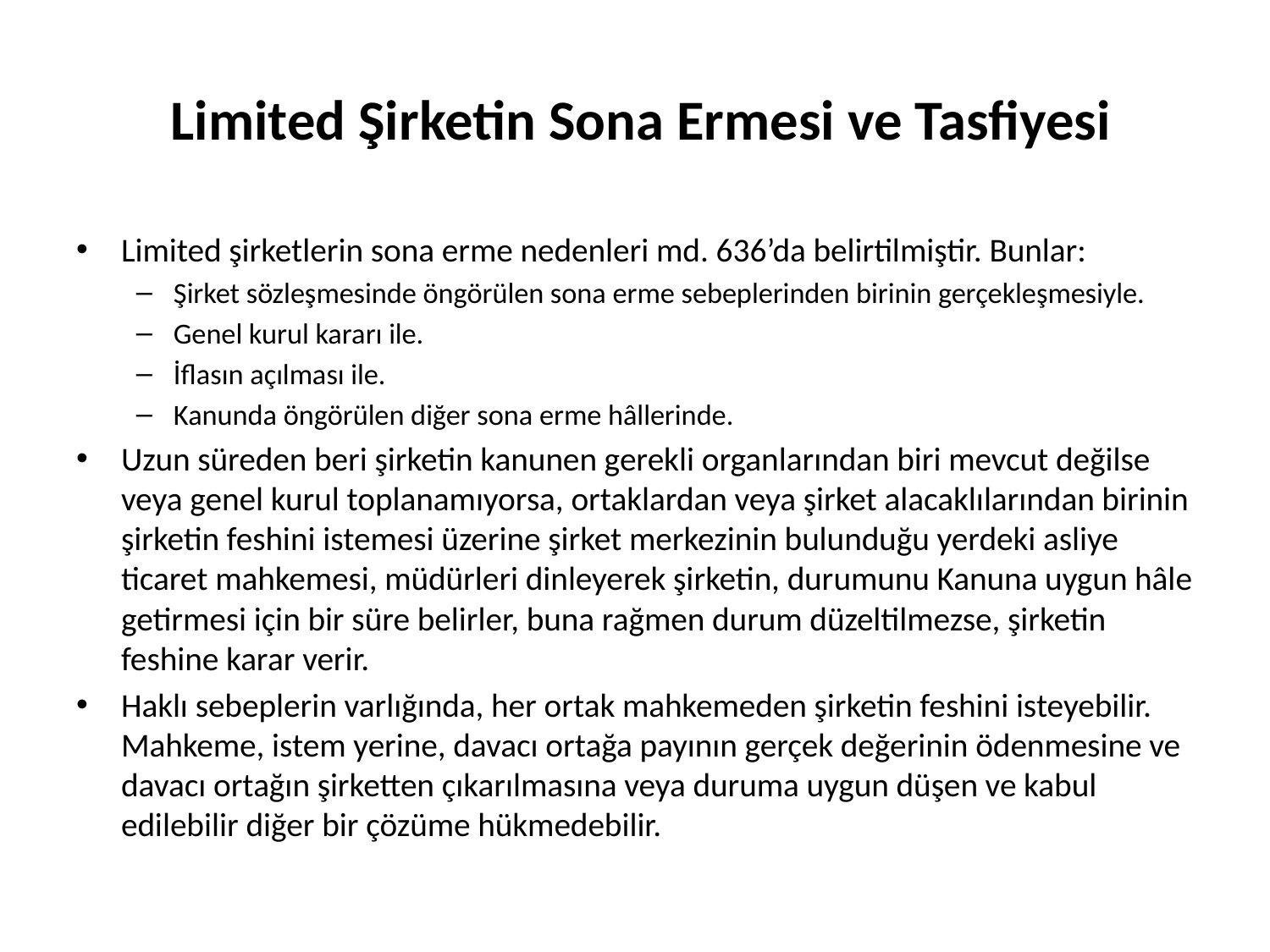

# Limited Şirketin Sona Ermesi ve Tasfiyesi
Limited şirketlerin sona erme nedenleri md. 636’da belirtilmiştir. Bunlar:
Şirket sözleşmesinde öngörülen sona erme sebeplerinden birinin gerçekleşmesiyle.
Genel kurul kararı ile.
İflasın açılması ile.
Kanunda öngörülen diğer sona erme hâllerinde.
Uzun süreden beri şirketin kanunen gerekli organlarından biri mevcut değilse veya genel kurul toplanamıyorsa, ortaklardan veya şirket alacaklılarından birinin şirketin feshini istemesi üzerine şirket merkezinin bulunduğu yerdeki asliye ticaret mahkemesi, müdürleri dinleyerek şirketin, durumunu Kanuna uygun hâle getirmesi için bir süre belirler, buna rağmen durum düzeltilmezse, şirketin feshine karar verir.
Haklı sebeplerin varlığında, her ortak mahkemeden şirketin feshini isteyebilir. Mahkeme, istem yerine, davacı ortağa payının gerçek değerinin ödenmesine ve davacı ortağın şirketten çıkarılmasına veya duruma uygun düşen ve kabul edilebilir diğer bir çözüme hükmedebilir.